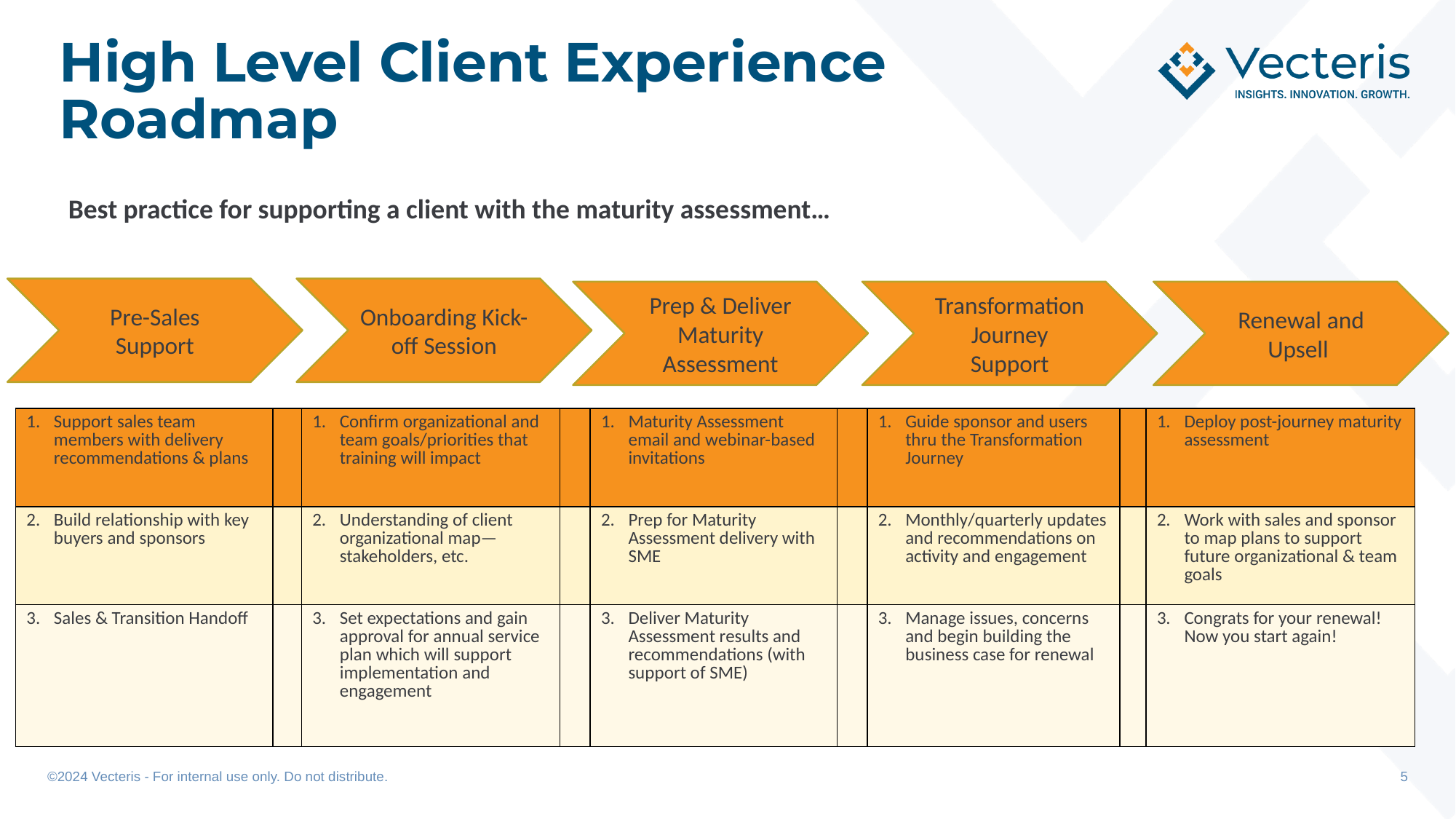

# High Level Client Experience Roadmap
Best practice for supporting a client with the maturity assessment…
Pre-Sales
Support
Onboarding Kick-off Session
Prep & Deliver
Maturity Assessment
Transformation Journey
Support
Renewal and Upsell
| Support sales team members with delivery recommendations & plans |  | Confirm organizational and team goals/priorities that training will impact |  | Maturity Assessment email and webinar-based invitations |  | Guide sponsor and users thru the Transformation Journey |  | Deploy post-journey maturity assessment |
| --- | --- | --- | --- | --- | --- | --- | --- | --- |
| Build relationship with key buyers and sponsors |  | Understanding of client organizational map—stakeholders, etc. |  | Prep for Maturity Assessment delivery with SME |  | Monthly/quarterly updates and recommendations on activity and engagement |  | Work with sales and sponsor to map plans to support future organizational & team goals |
| Sales & Transition Handoff |  | Set expectations and gain approval for annual service plan which will support implementation and engagement |  | Deliver Maturity Assessment results and recommendations (with support of SME) |  | Manage issues, concerns and begin building the business case for renewal |  | Congrats for your renewal! Now you start again! |